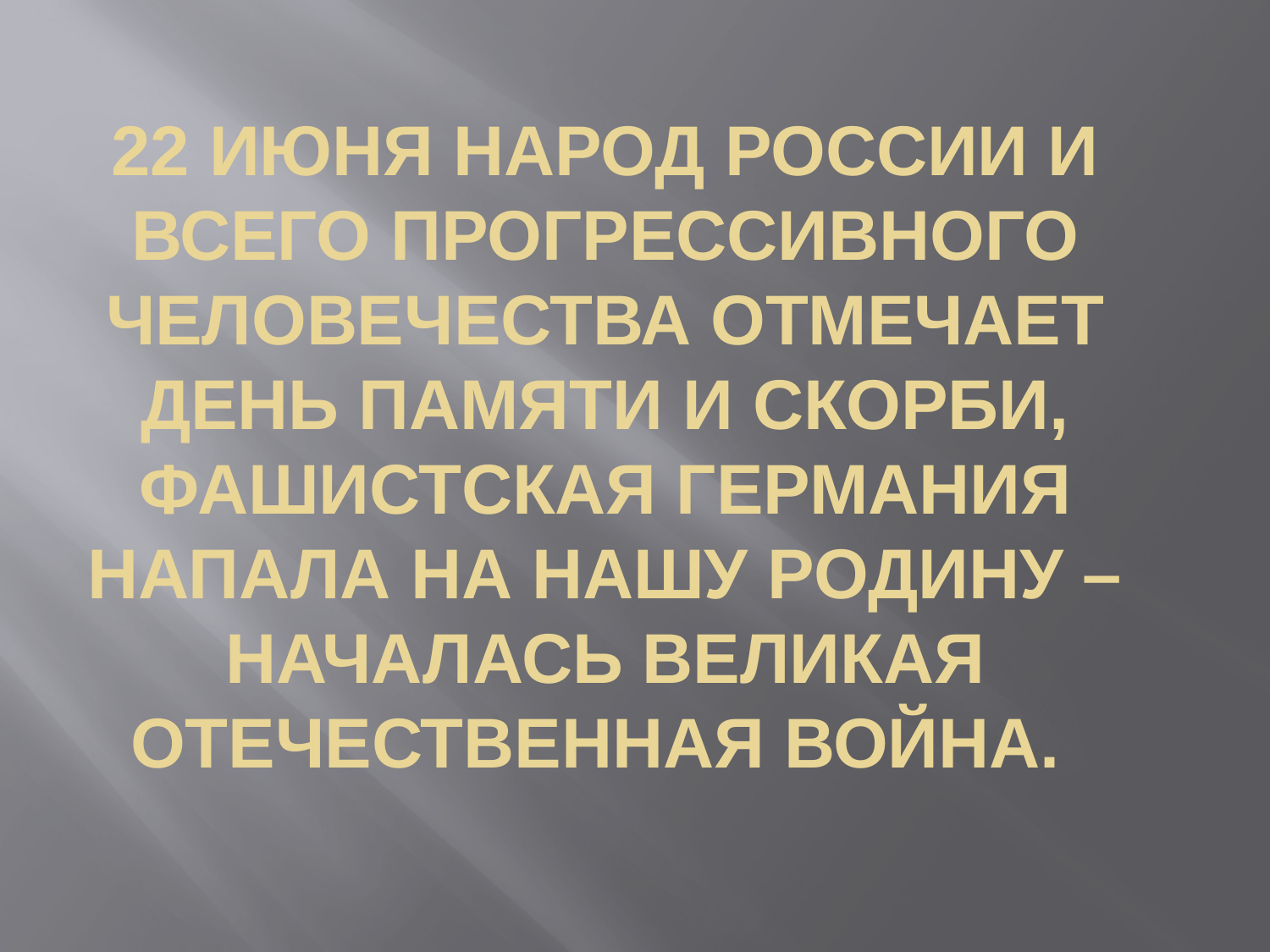

22 июня народ России и всего прогрессивного человечества отмечает День памяти и скорби, фашистская Германия напала на нашу Родину – началась Великая Отечественная Война.
#